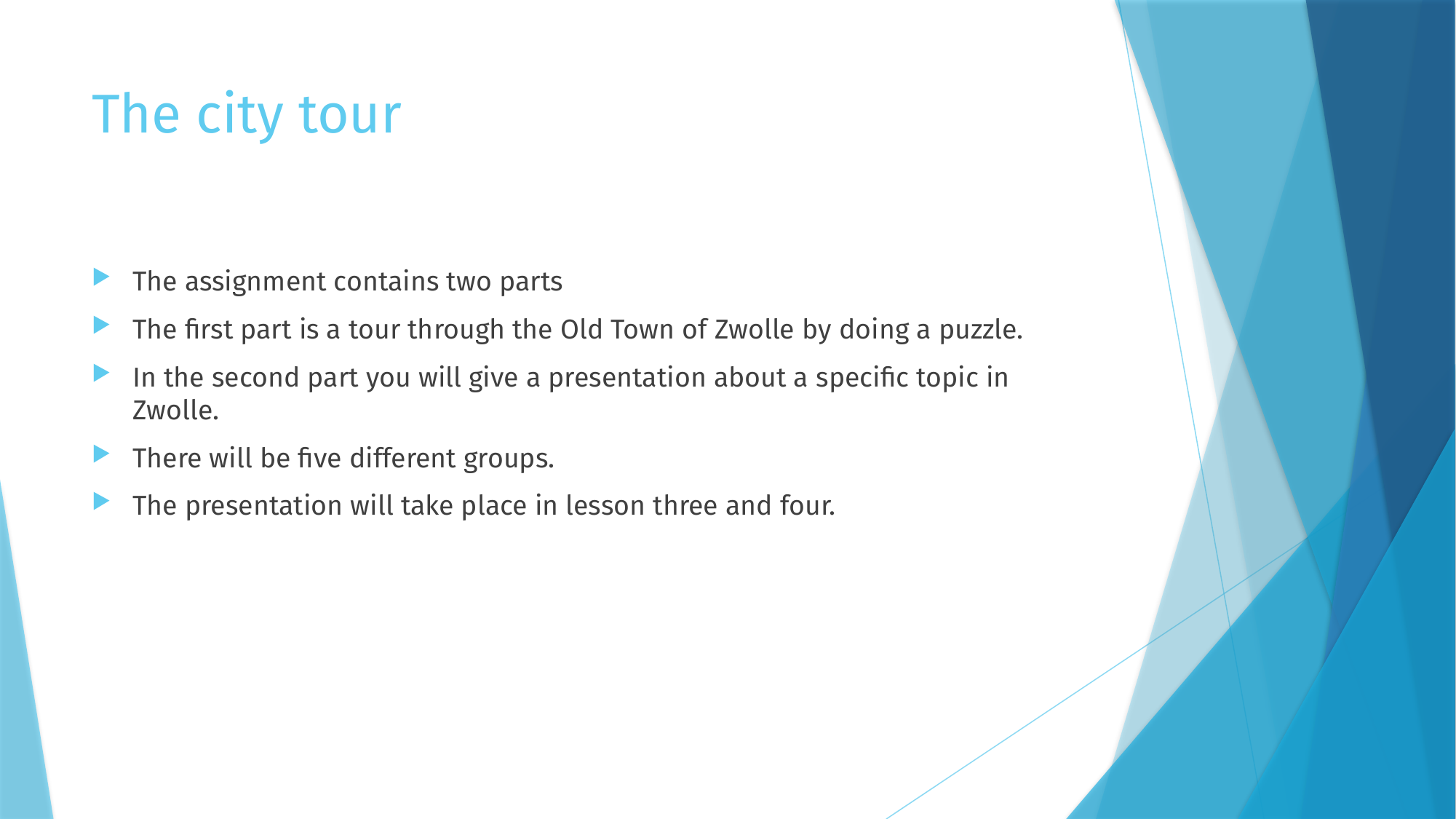

# The city tour
The assignment contains two parts
The first part is a tour through the Old Town of Zwolle by doing a puzzle.
In the second part you will give a presentation about a specific topic in Zwolle.
There will be five different groups.
The presentation will take place in lesson three and four.